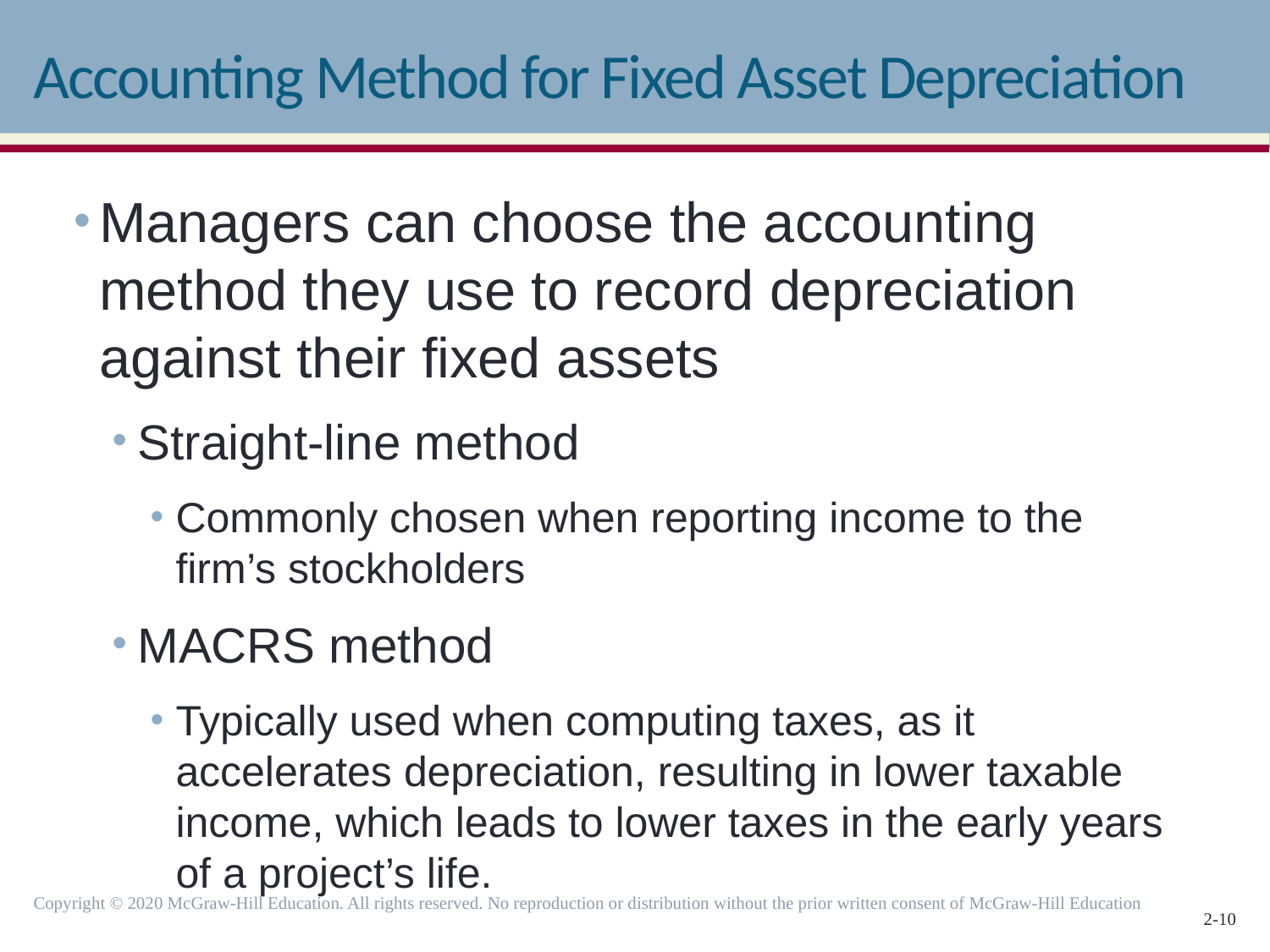

# Accounting Method for Fixed Asset Depreciation
Managers can choose the accounting method they use to record depreciation against their fixed assets
Straight-line method
Commonly chosen when reporting income to the firm’s stockholders
MACRS method
Typically used when computing taxes, as it accelerates depreciation, resulting in lower taxable income, which leads to lower taxes in the early years of a project’s life.
Copyright © 2020 McGraw-Hill Education. All rights reserved. No reproduction or distribution without the prior written consent of McGraw-Hill Education